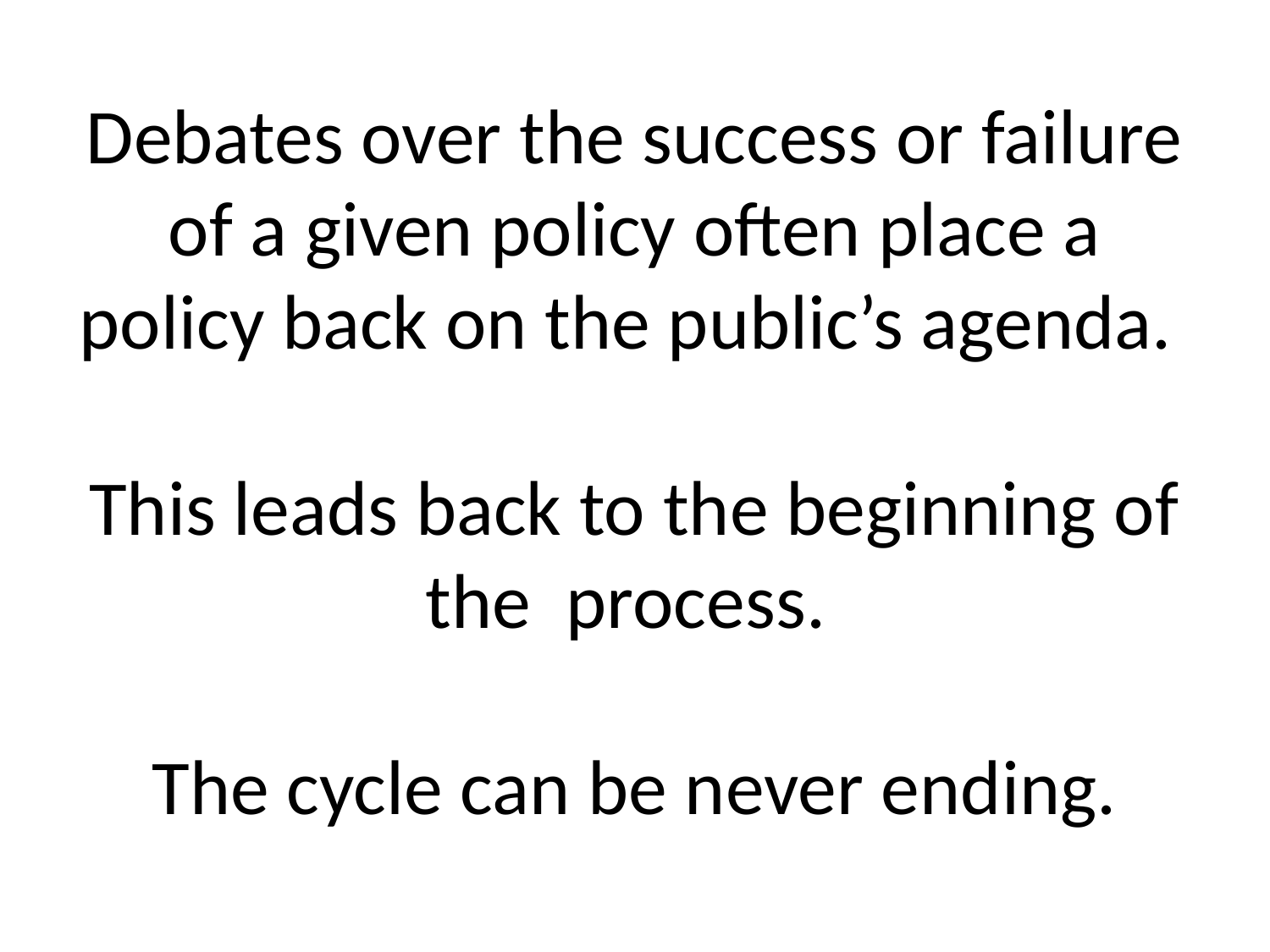

# Debates over the success or failure of a given policy often place a policy back on the public’s agenda. This leads back to the beginning of the  process. The cycle can be never ending.